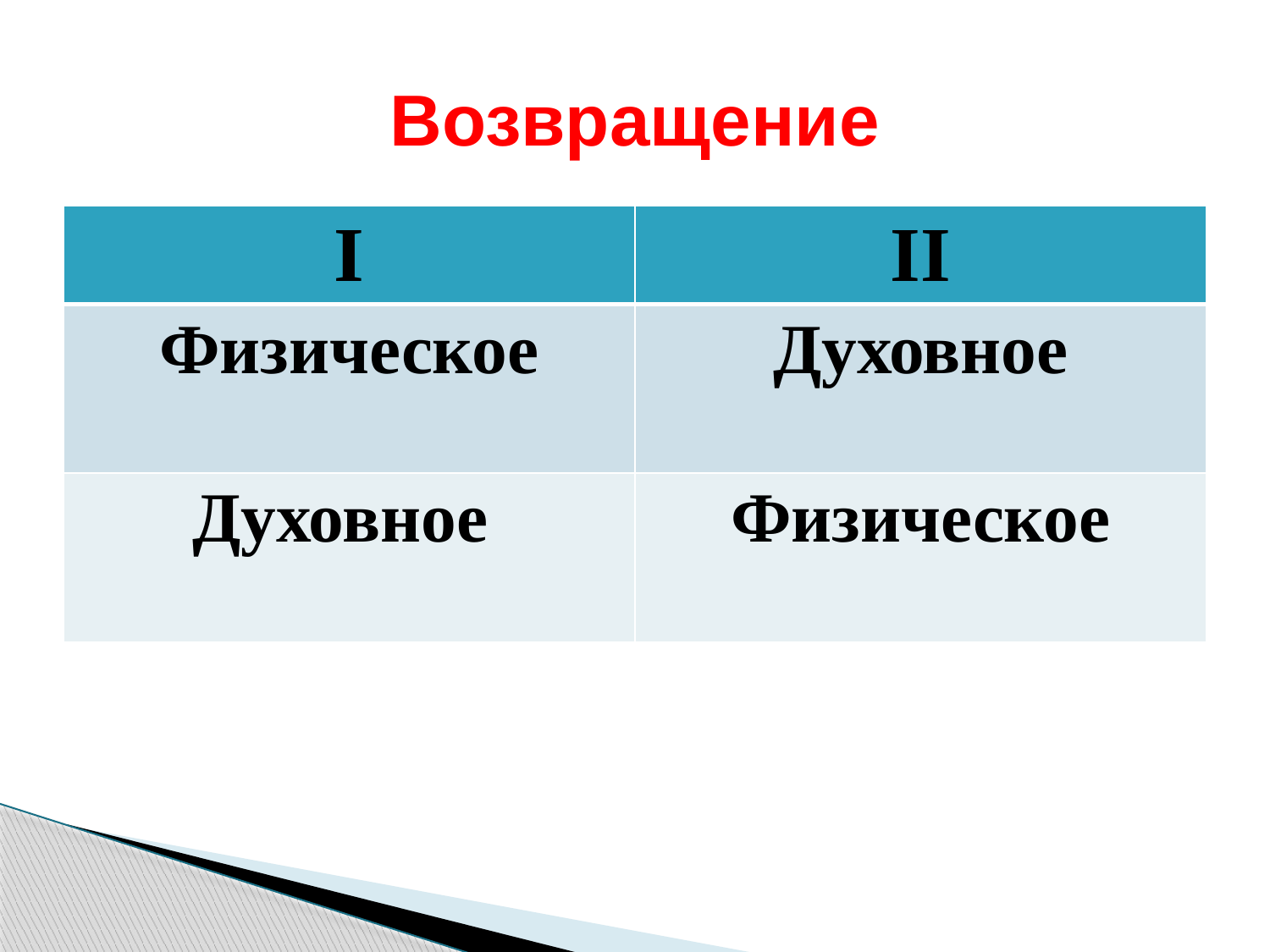

# Возвращение
| I | II |
| --- | --- |
| Физическое | Духовное |
| Духовное | Физическое |